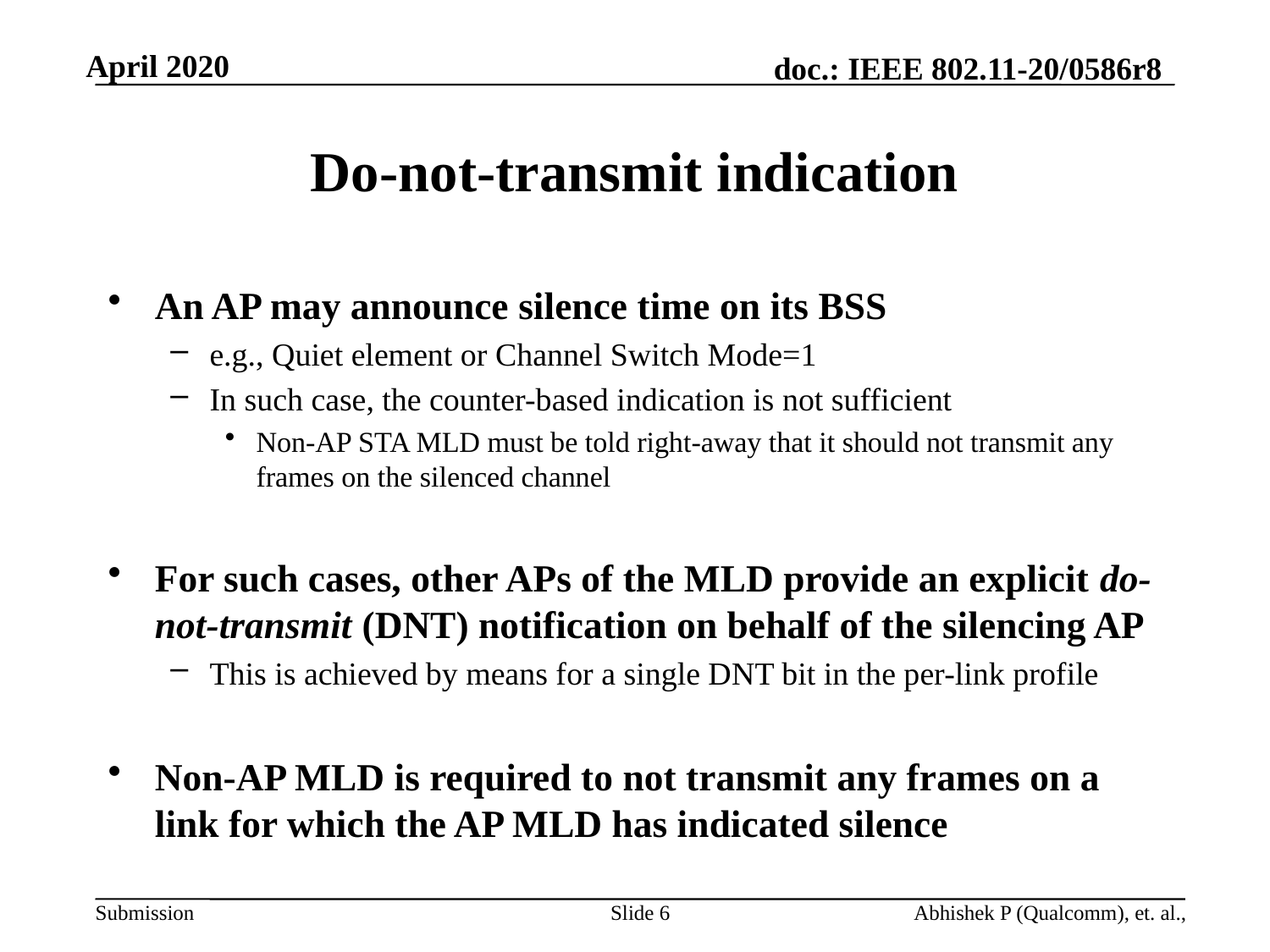

# Do-not-transmit indication
An AP may announce silence time on its BSS
e.g., Quiet element or Channel Switch Mode=1
In such case, the counter-based indication is not sufficient
Non-AP STA MLD must be told right-away that it should not transmit any frames on the silenced channel

For such cases, other APs of the MLD provide an explicit do-not-transmit (DNT) notification on behalf of the silencing AP
This is achieved by means for a single DNT bit in the per-link profile

Non-AP MLD is required to not transmit any frames on a link for which the AP MLD has indicated silence
Slide 6
Abhishek P (Qualcomm), et. al.,